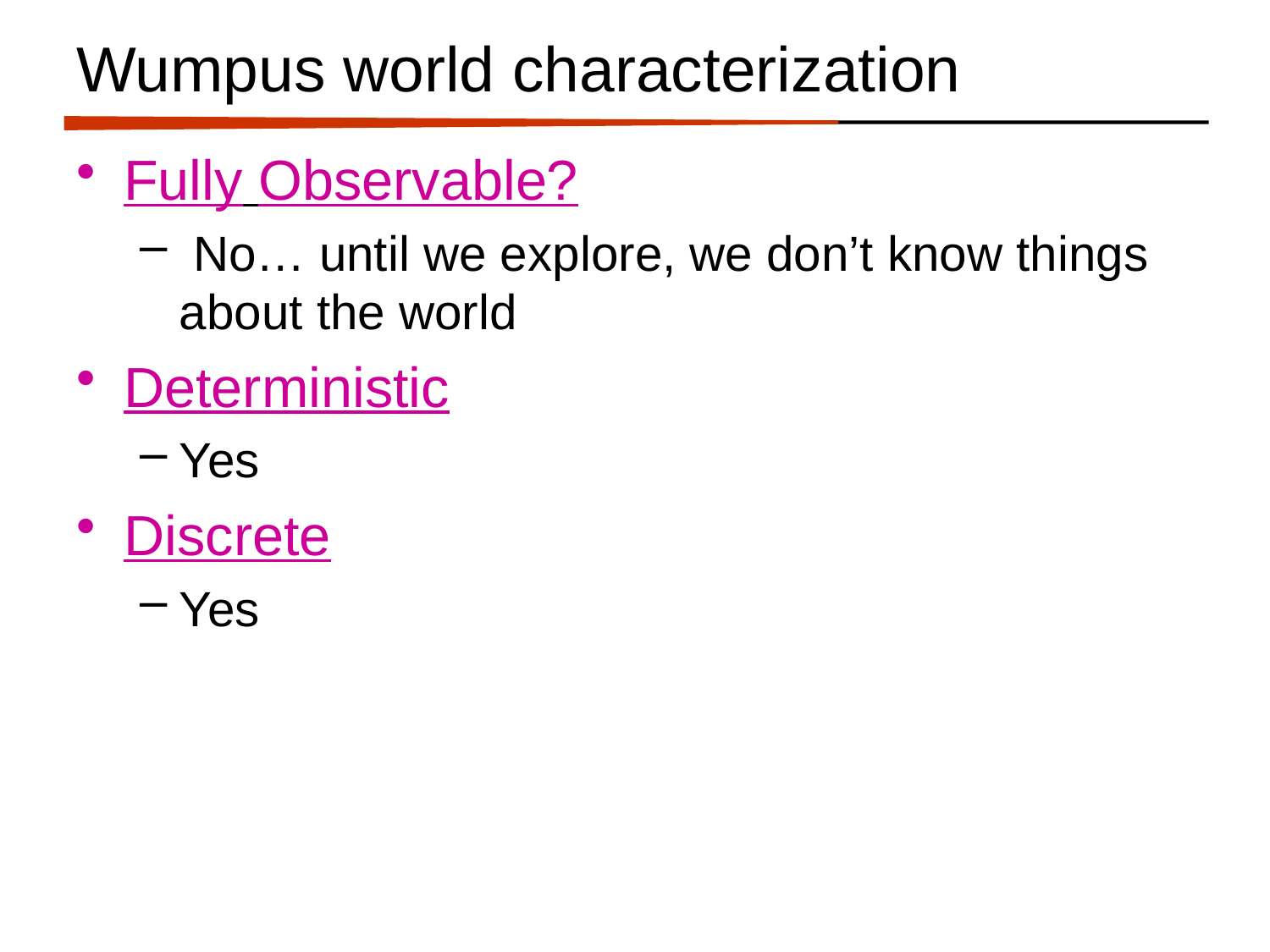

# Wumpus world characterization
Fully Observable?
 No… until we explore, we don’t know things about the world
Deterministic
Yes
Discrete
Yes